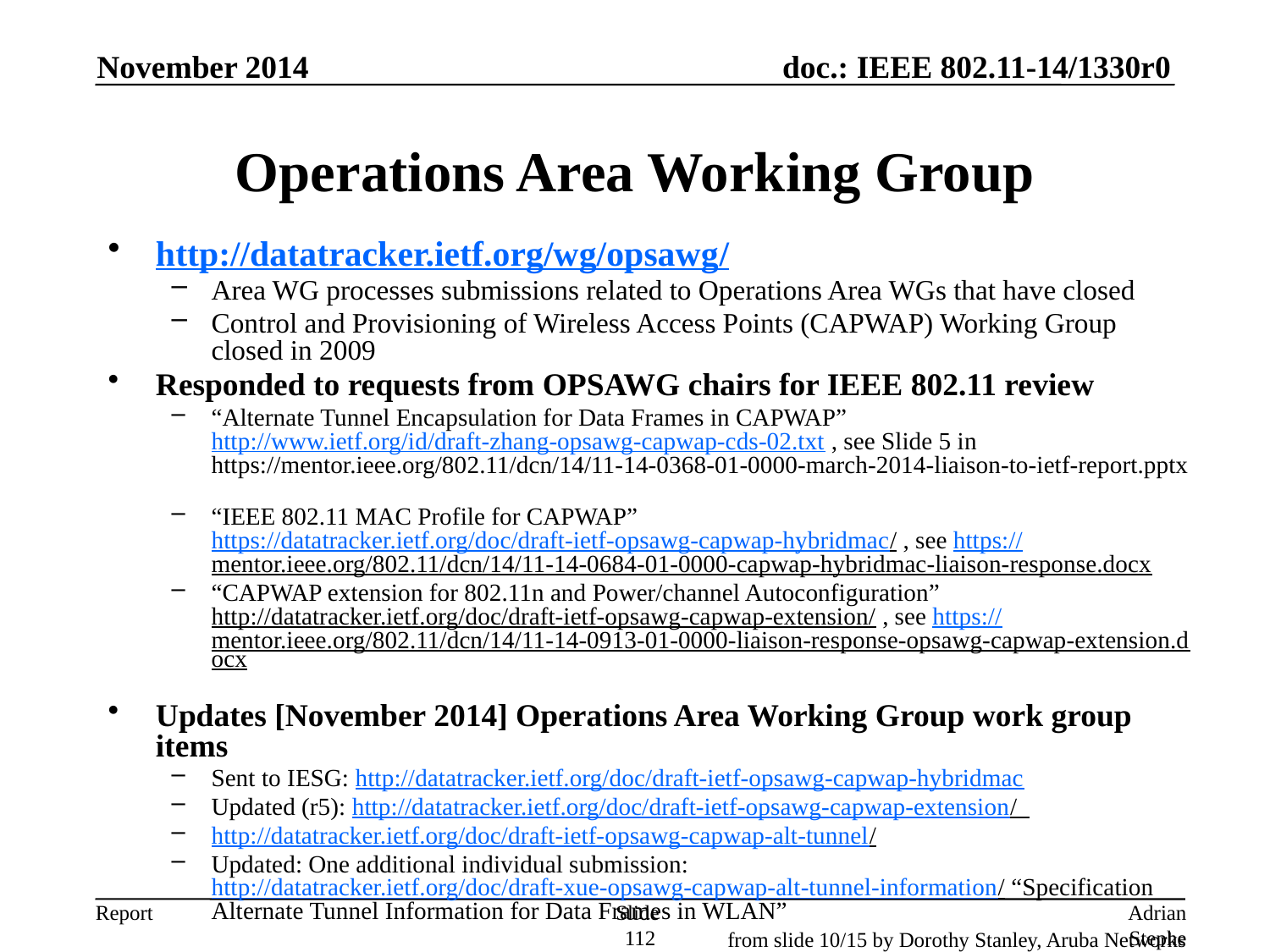

November 2014
# Operations Area Working Group
http://datatracker.ietf.org/wg/opsawg/
Area WG processes submissions related to Operations Area WGs that have closed
Control and Provisioning of Wireless Access Points (CAPWAP) Working Group closed in 2009
Responded to requests from OPSAWG chairs for IEEE 802.11 review
“Alternate Tunnel Encapsulation for Data Frames in CAPWAP”  http://www.ietf.org/id/draft-zhang-opsawg-capwap-cds-02.txt , see Slide 5 in https://mentor.ieee.org/802.11/dcn/14/11-14-0368-01-0000-march-2014-liaison-to-ietf-report.pptx
“IEEE 802.11 MAC Profile for CAPWAP” https://datatracker.ietf.org/doc/draft-ietf-opsawg-capwap-hybridmac/ , see https://mentor.ieee.org/802.11/dcn/14/11-14-0684-01-0000-capwap-hybridmac-liaison-response.docx
“CAPWAP extension for 802.11n and Power/channel Autoconfiguration” http://datatracker.ietf.org/doc/draft-ietf-opsawg-capwap-extension/ , see https://mentor.ieee.org/802.11/dcn/14/11-14-0913-01-0000-liaison-response-opsawg-capwap-extension.docx
Updates [November 2014] Operations Area Working Group work group items
Sent to IESG: http://datatracker.ietf.org/doc/draft-ietf-opsawg-capwap-hybridmac
Updated (r5): http://datatracker.ietf.org/doc/draft-ietf-opsawg-capwap-extension/
http://datatracker.ietf.org/doc/draft-ietf-opsawg-capwap-alt-tunnel/
Updated: One additional individual submission: http://datatracker.ietf.org/doc/draft-xue-opsawg-capwap-alt-tunnel-information/ “Specification Alternate Tunnel Information for Data Frames in WLAN”

Slide 112
Adrian Stephens, Intel Corporation
from slide 10/15 by Dorothy Stanley, Aruba Networks